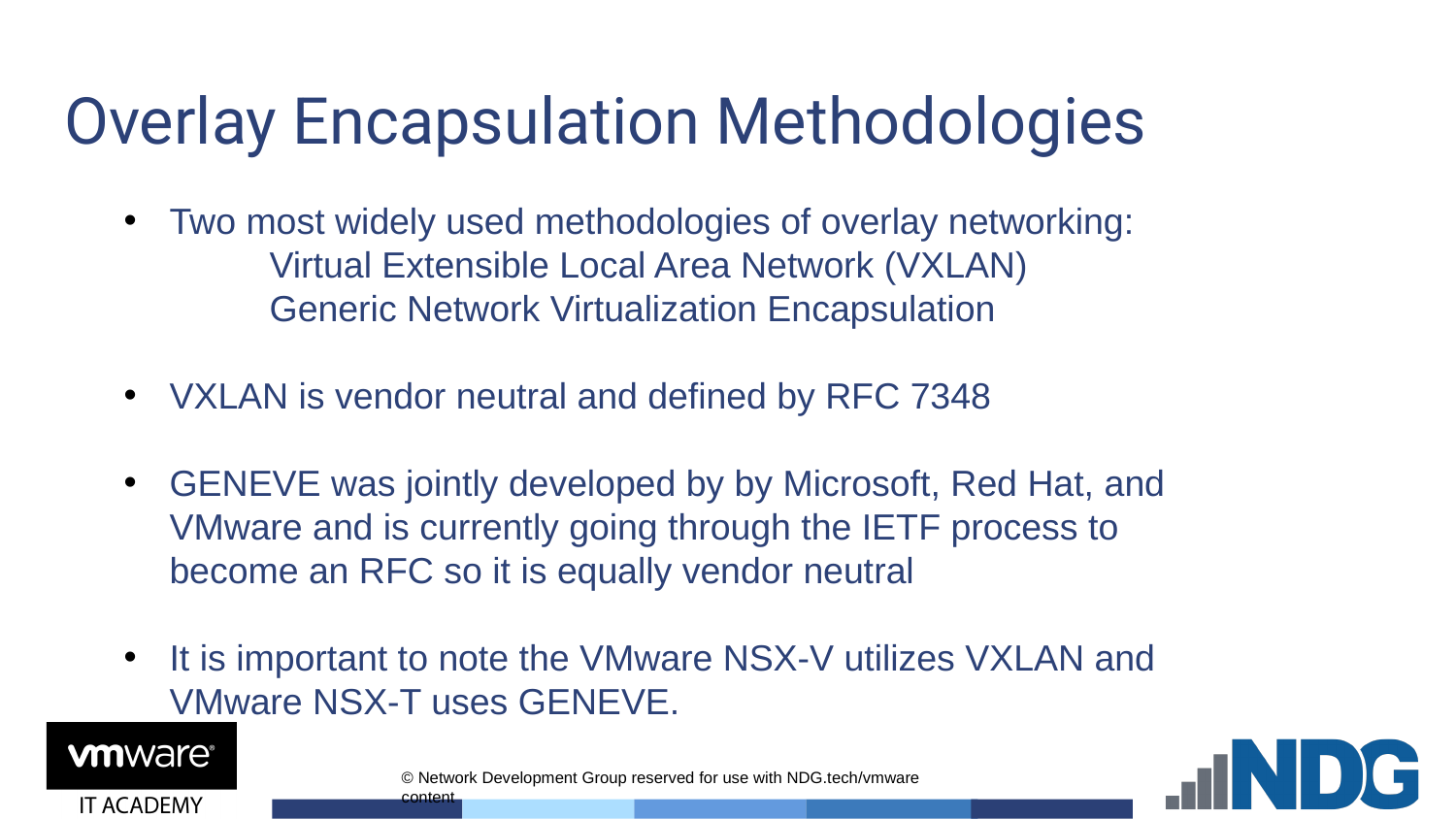

# Overlay Encapsulation Methodologies
Two most widely used methodologies of overlay networking:
	Virtual Extensible Local Area Network (VXLAN)
	Generic Network Virtualization Encapsulation

VXLAN is vendor neutral and defined by RFC 7348

GENEVE was jointly developed by by Microsoft, Red Hat, and VMware and is currently going through the IETF process to become an RFC so it is equally vendor neutral

It is important to note the VMware NSX-V utilizes VXLAN and VMware NSX-T uses GENEVE.